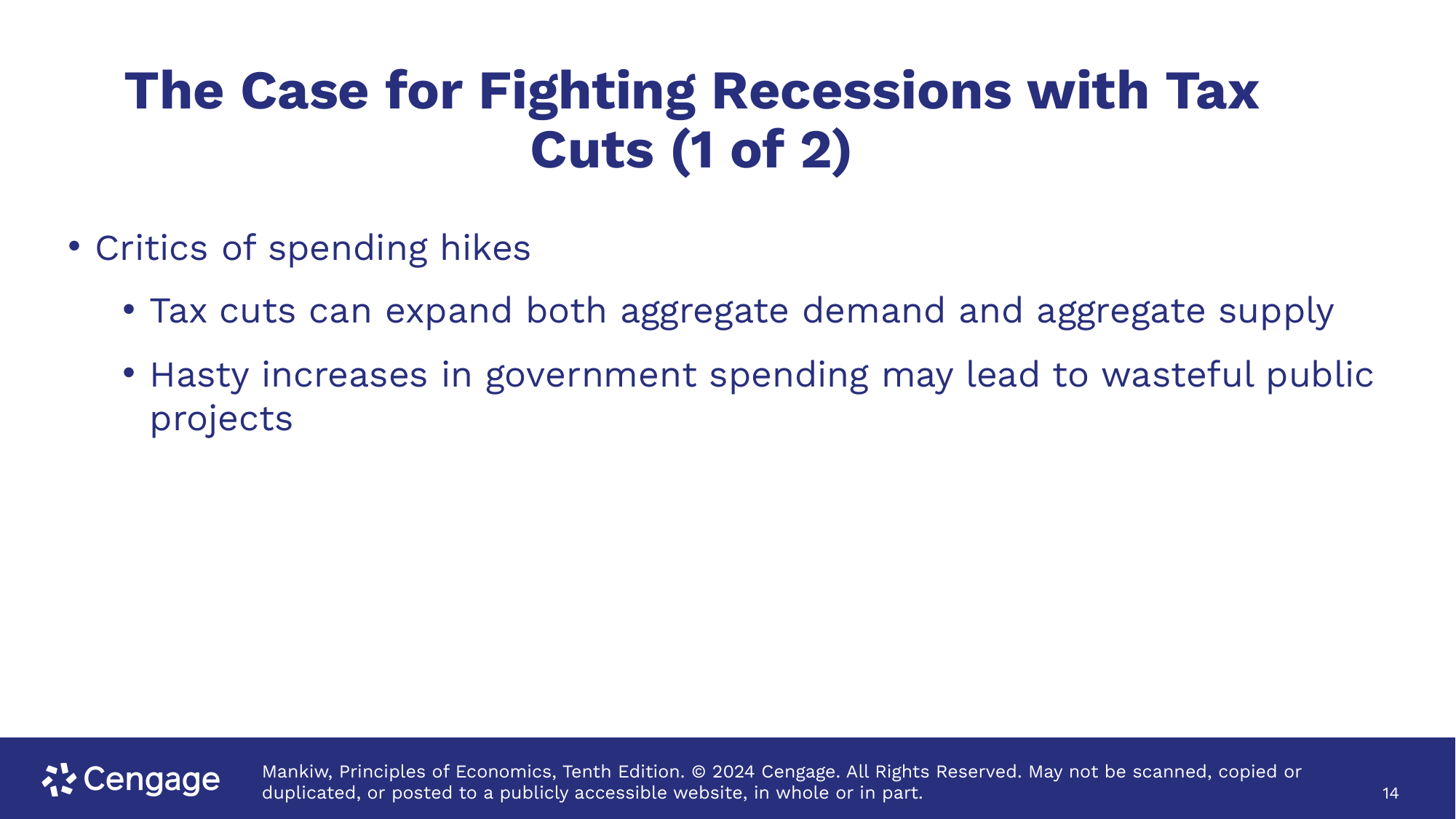

# The Case for Fighting Recessions with Tax Cuts (1 of 2)
Critics of spending hikes
Tax cuts can expand both aggregate demand and aggregate supply
Hasty increases in government spending may lead to wasteful public projects